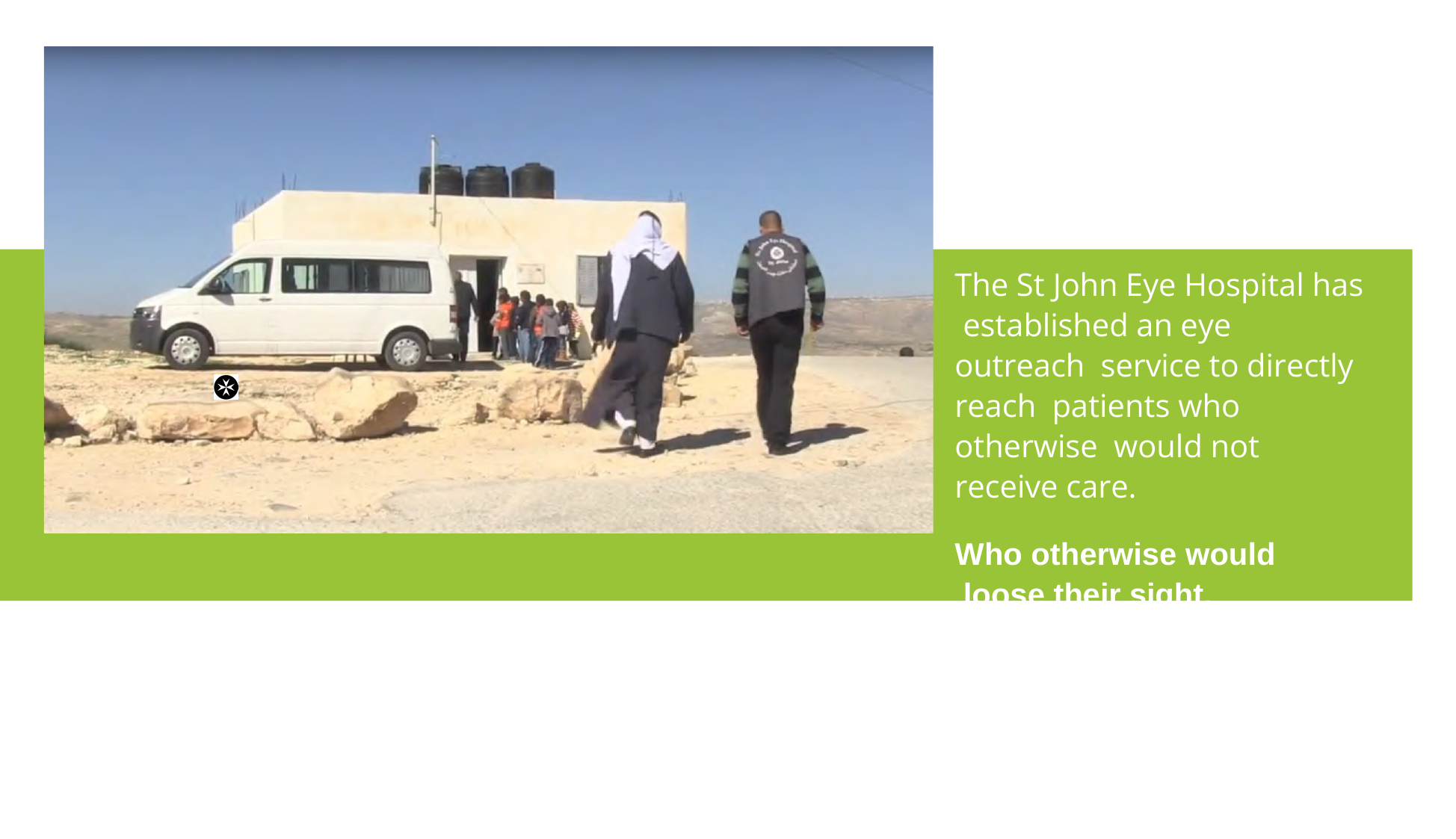

The St John Eye Hospital has  established an eye outreach  service to directly reach  patients who otherwise  would not receive care.
Who otherwise would  loose their sight.